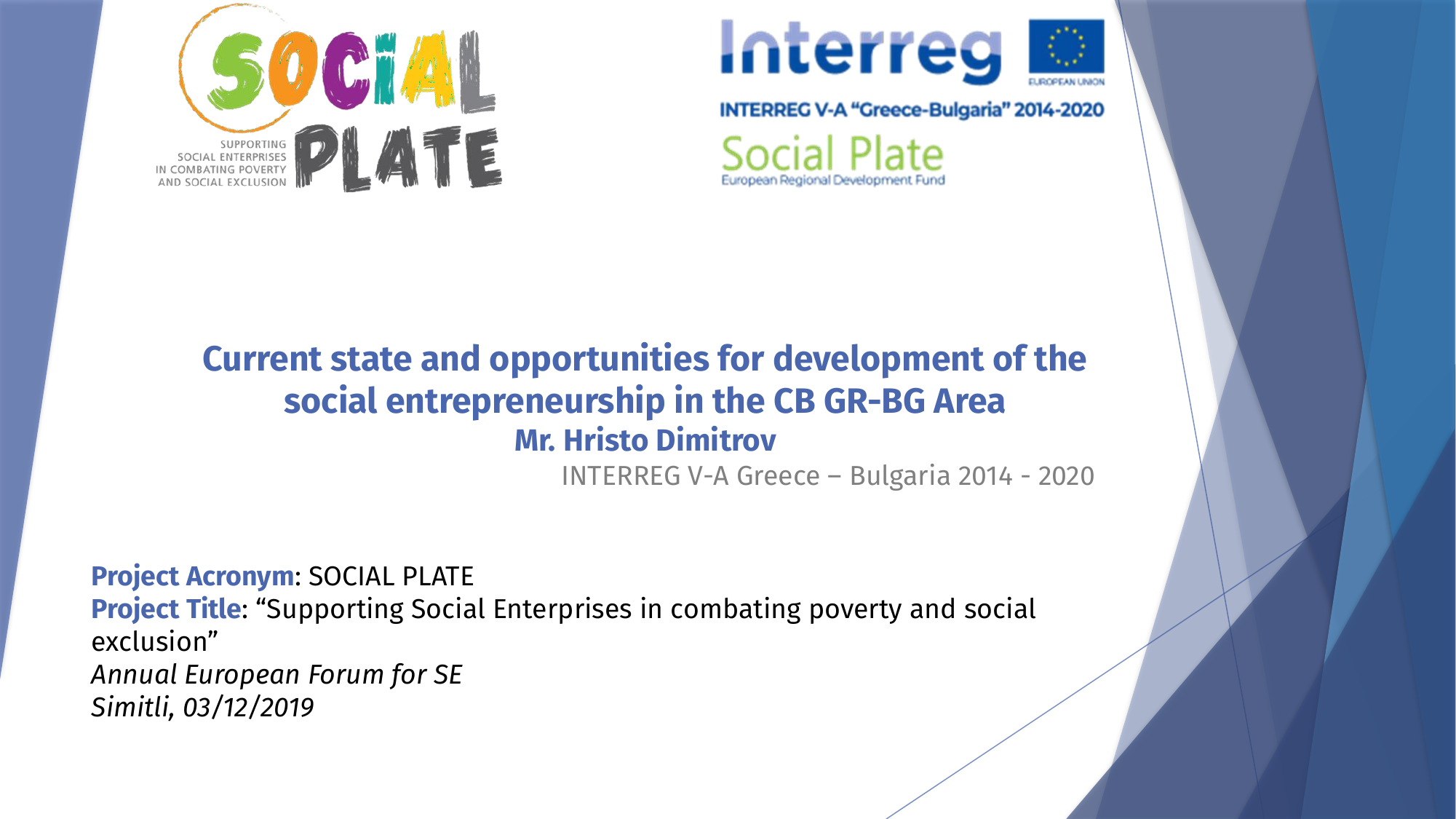

# Current state and opportunities for development of the social entrepreneurship in the CB GR-BG Area Mr. Hristo Dimitrov
INTERREG V-A Greece – Bulgaria 2014 - 2020
Project Acronym: SOCIAL PLATE
Project Title: “Supporting Social Enterprises in combating poverty and social exclusion”
Annual European Forum for SE
Simitli, 03/12/2019